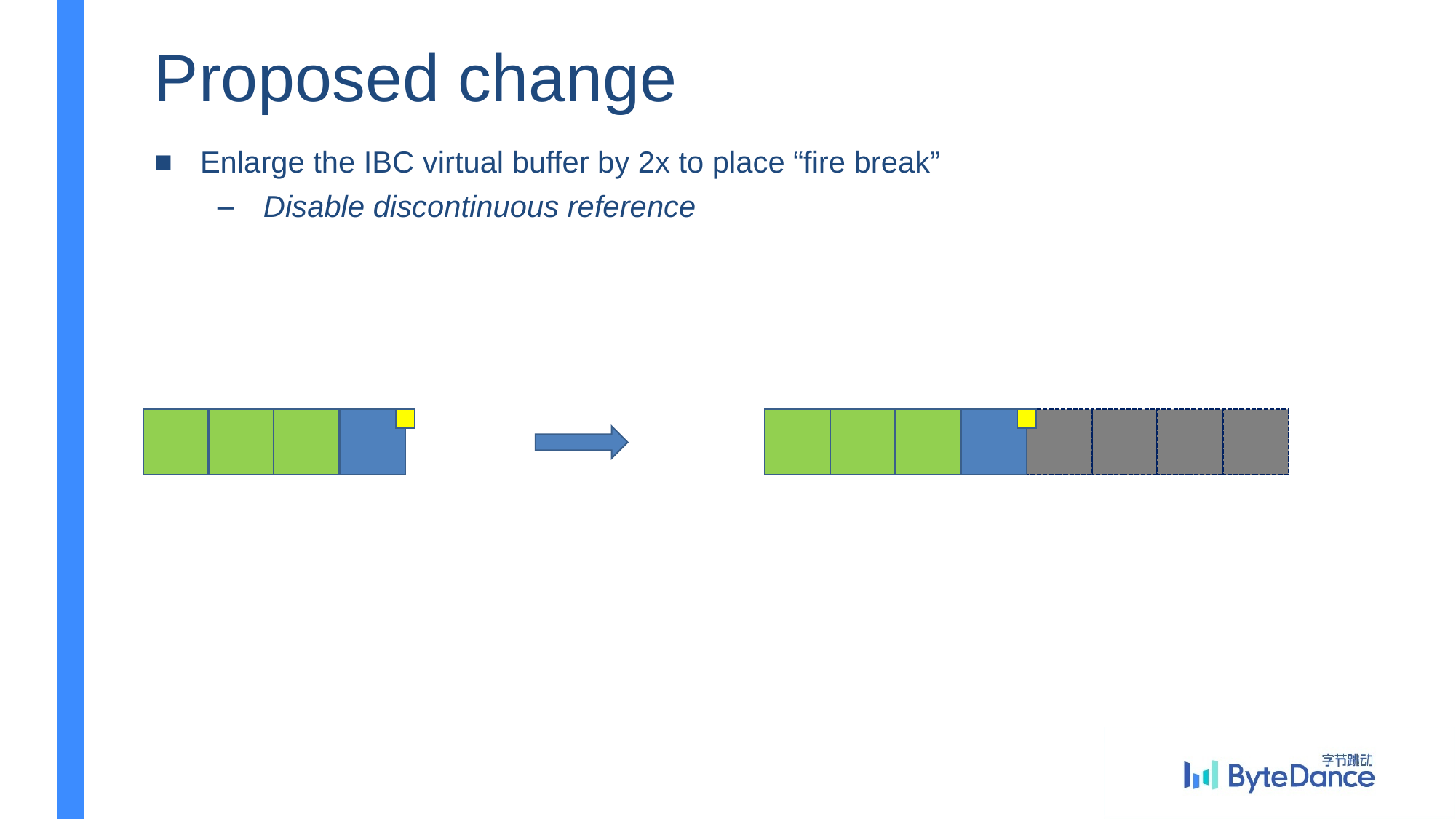

# Proposed change
Enlarge the IBC virtual buffer by 2x to place “fire break”
Disable discontinuous reference